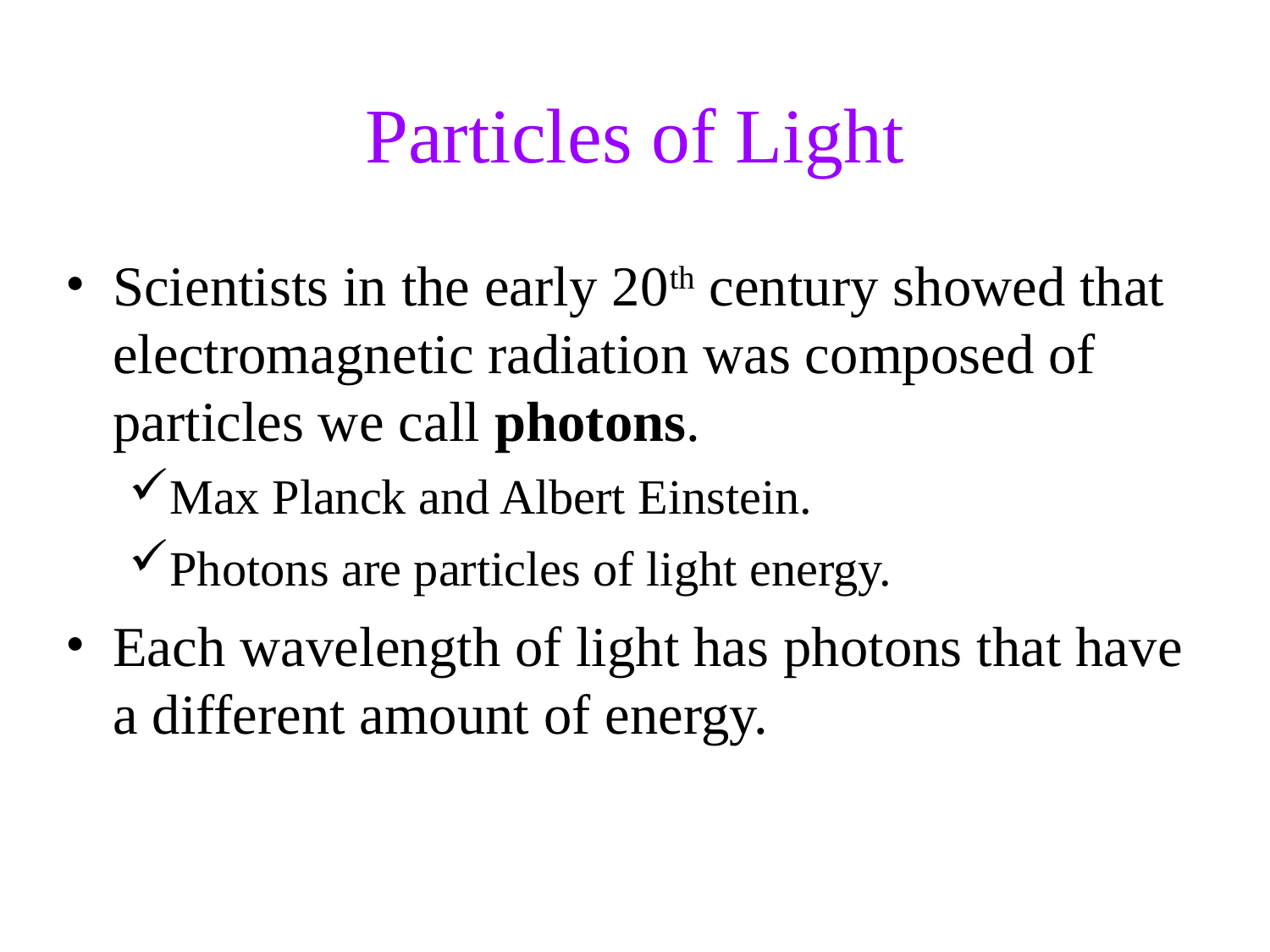

Particles of Light
Scientists in the early 20th century showed that electromagnetic radiation was composed of particles we call photons.
Max Planck and Albert Einstein.
Photons are particles of light energy.
Each wavelength of light has photons that have a different amount of energy.